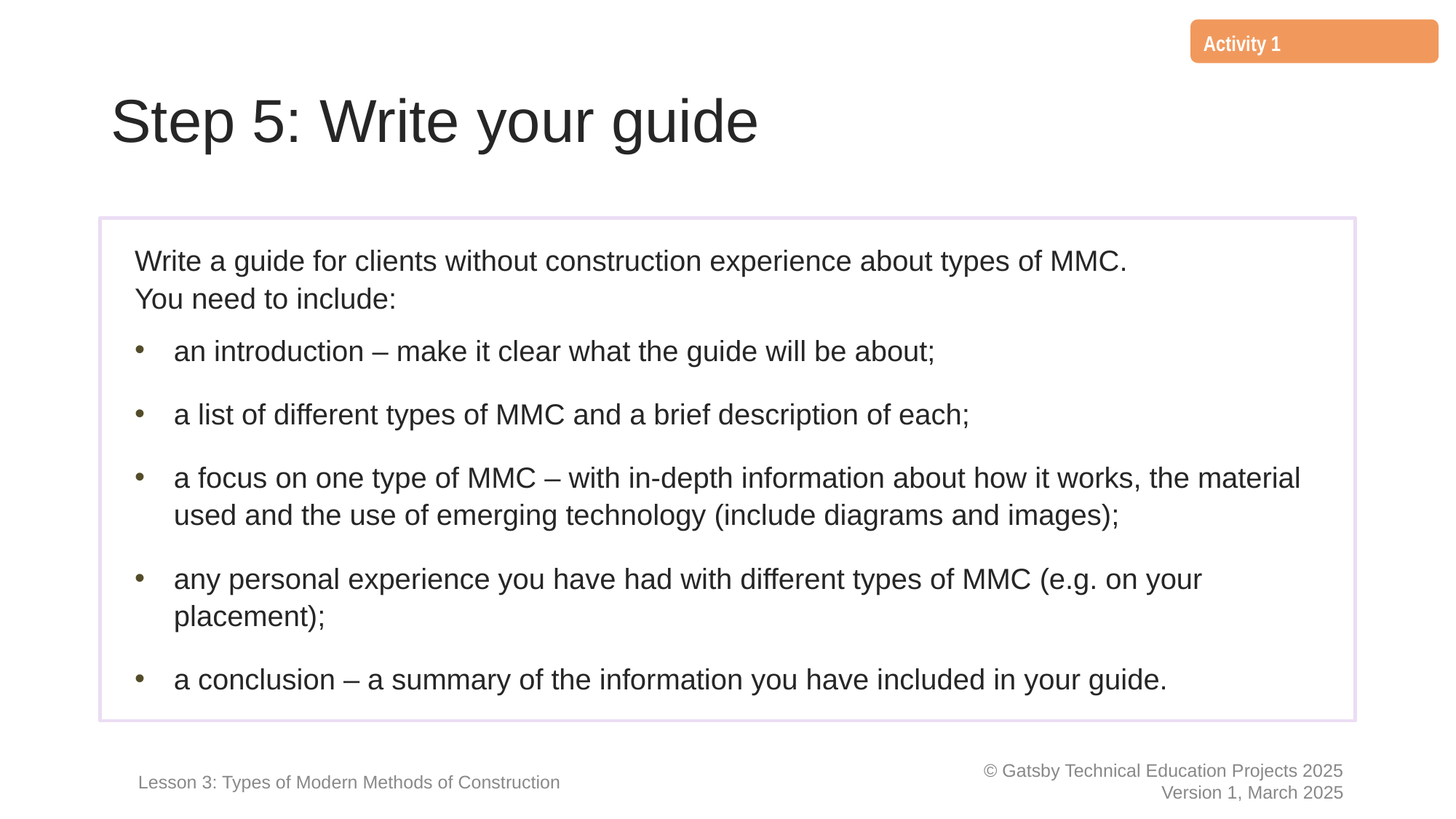

Activity 1
# Step 5: Write your guide
Write a guide for clients without construction experience about types of MMC.
You need to include:
an introduction – make it clear what the guide will be about;
a list of different types of MMC and a brief description of each;
a focus on one type of MMC – with in-depth information about how it works, the material used and the use of emerging technology (include diagrams and images);
any personal experience you have had with different types of MMC (e.g. on your placement);
a conclusion – a summary of the information you have included in your guide.
Lesson 3: Types of Modern Methods of Construction